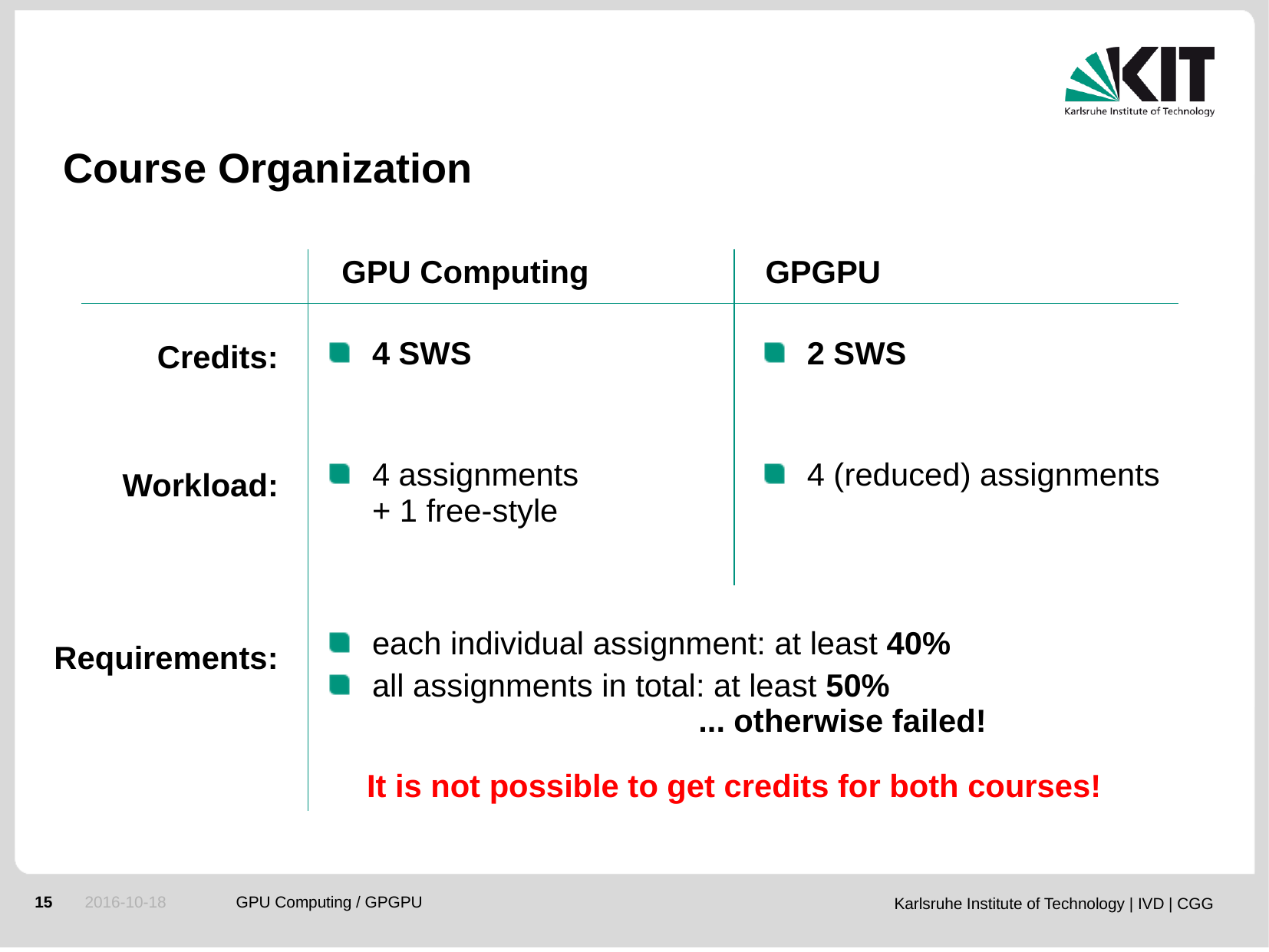

# Course Organization
GPGPU
GPU Computing
Credits:

Workload:

Requirements:
2 SWS

4 (reduced) assignments
4 SWS

4 assignments
+ 1 free-style
each individual assignment: at least 40%
all assignments in total: at least 50%
                                     ... otherwise failed!

It is not possible to get credits for both courses!
2016-10-18
GPU Computing / GPGPU